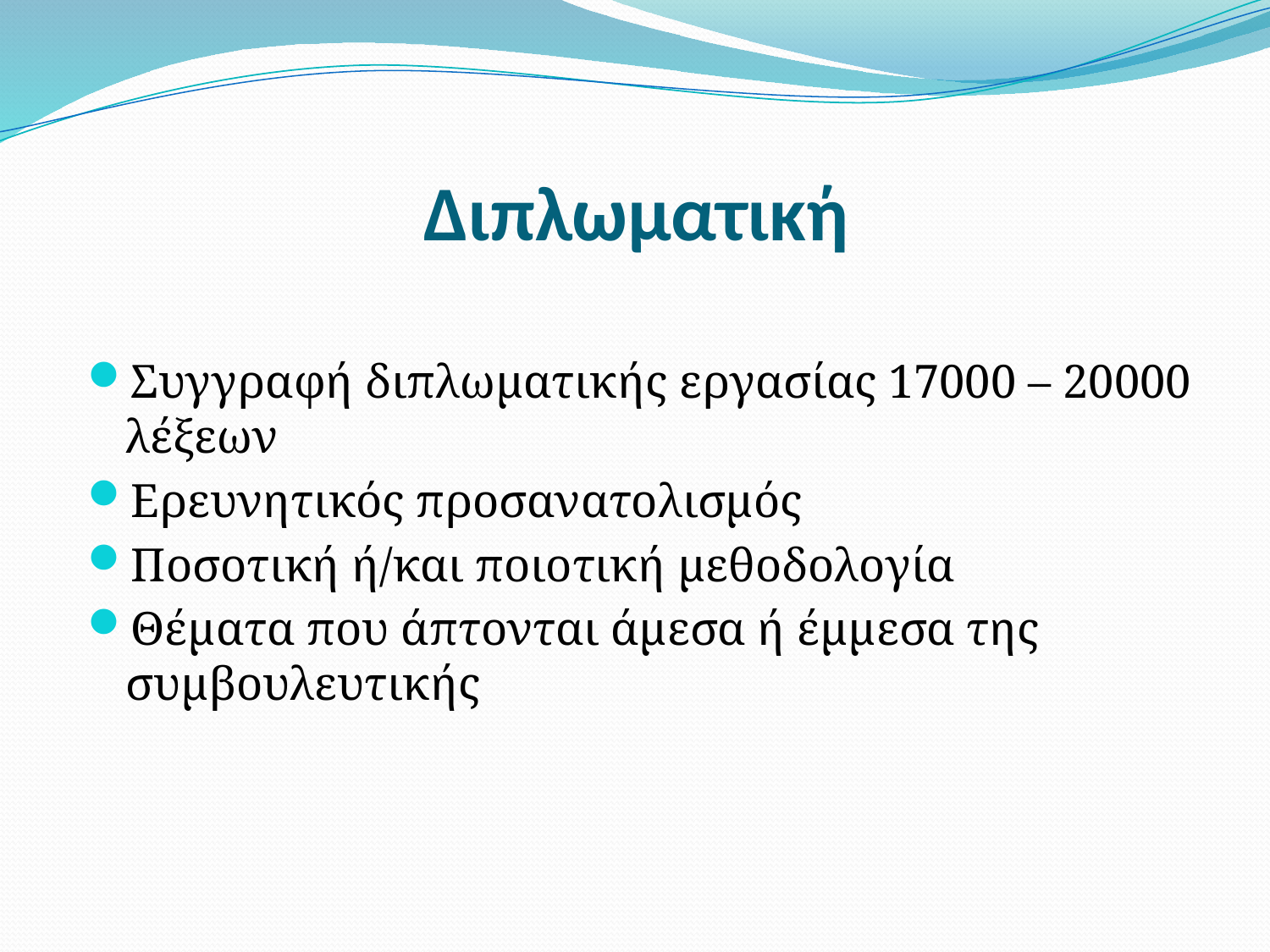

# Διπλωματική
Συγγραφή διπλωματικής εργασίας 17000 – 20000 λέξεων
Ερευνητικός προσανατολισμός
Ποσοτική ή/και ποιοτική μεθοδολογία
Θέματα που άπτονται άμεσα ή έμμεσα της συμβουλευτικής